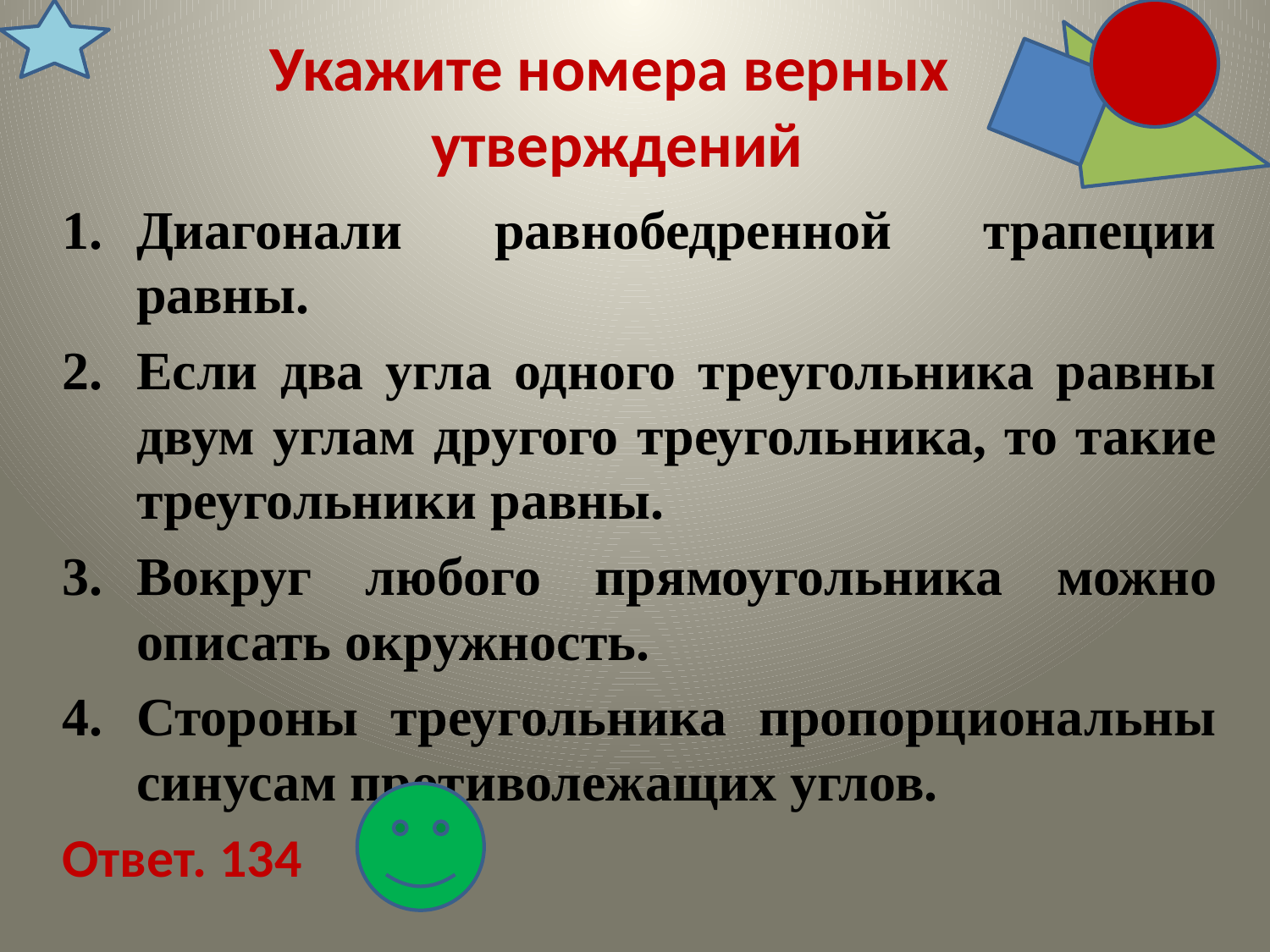

# Укажите номера верных утверждений

Диагонали равнобедренной трапеции равны.
Если два угла одного треугольника равны двум углам другого треугольника, то такие треугольники равны.
Вокруг любого прямоугольника можно описать окружность.
Стороны треугольника пропорциональны синусам противолежащих углов.
Ответ. 134